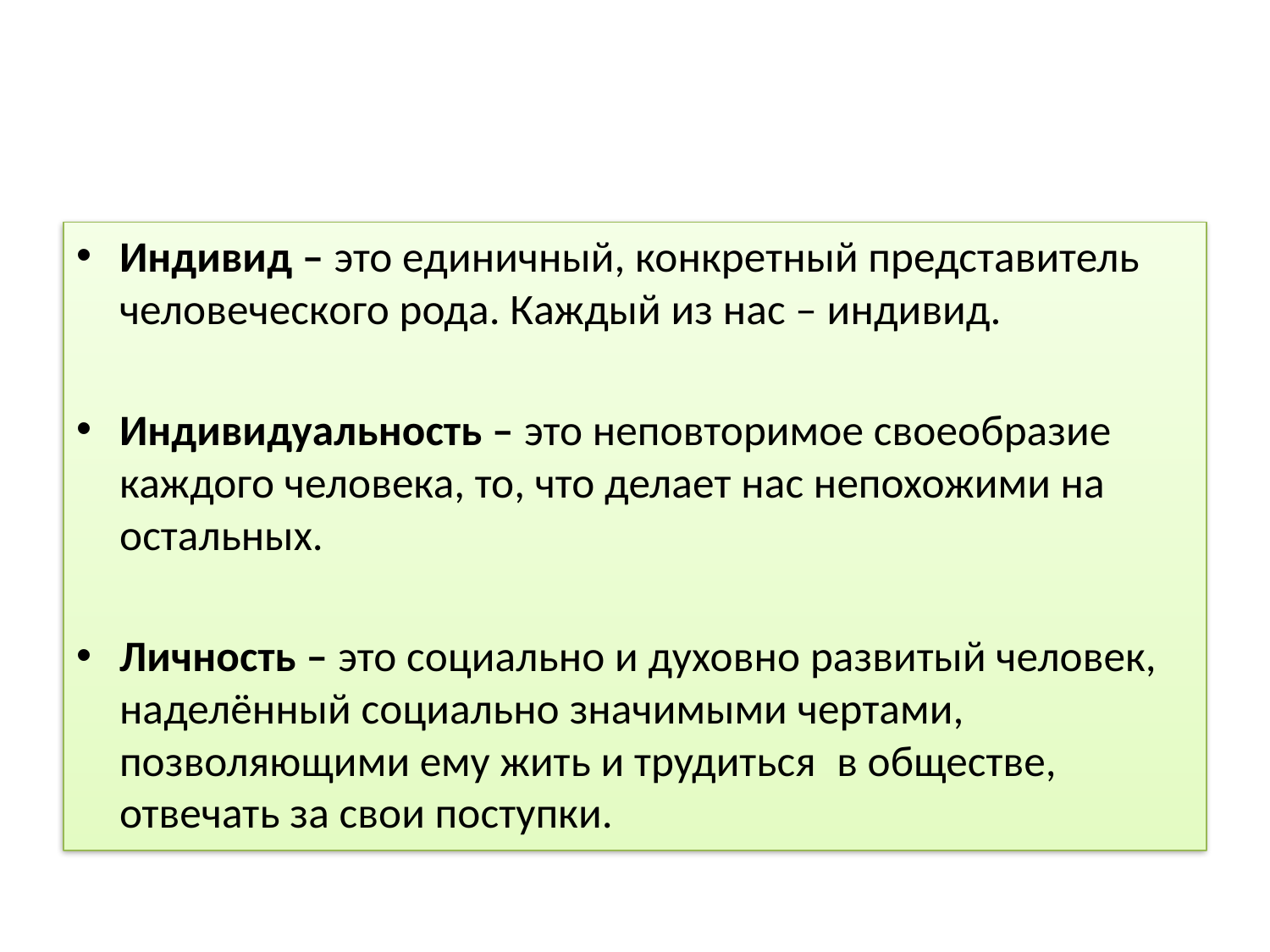

#
Индивид – это единичный, конкретный представитель человеческого рода. Каждый из нас – индивид.

Индивидуальность – это неповторимое своеобразие каждого человека, то, что делает нас непохожими на остальных.

Личность – это социально и духовно развитый человек, наделённый социально значимыми чертами, позволяющими ему жить и трудиться  в обществе, отвечать за свои поступки.